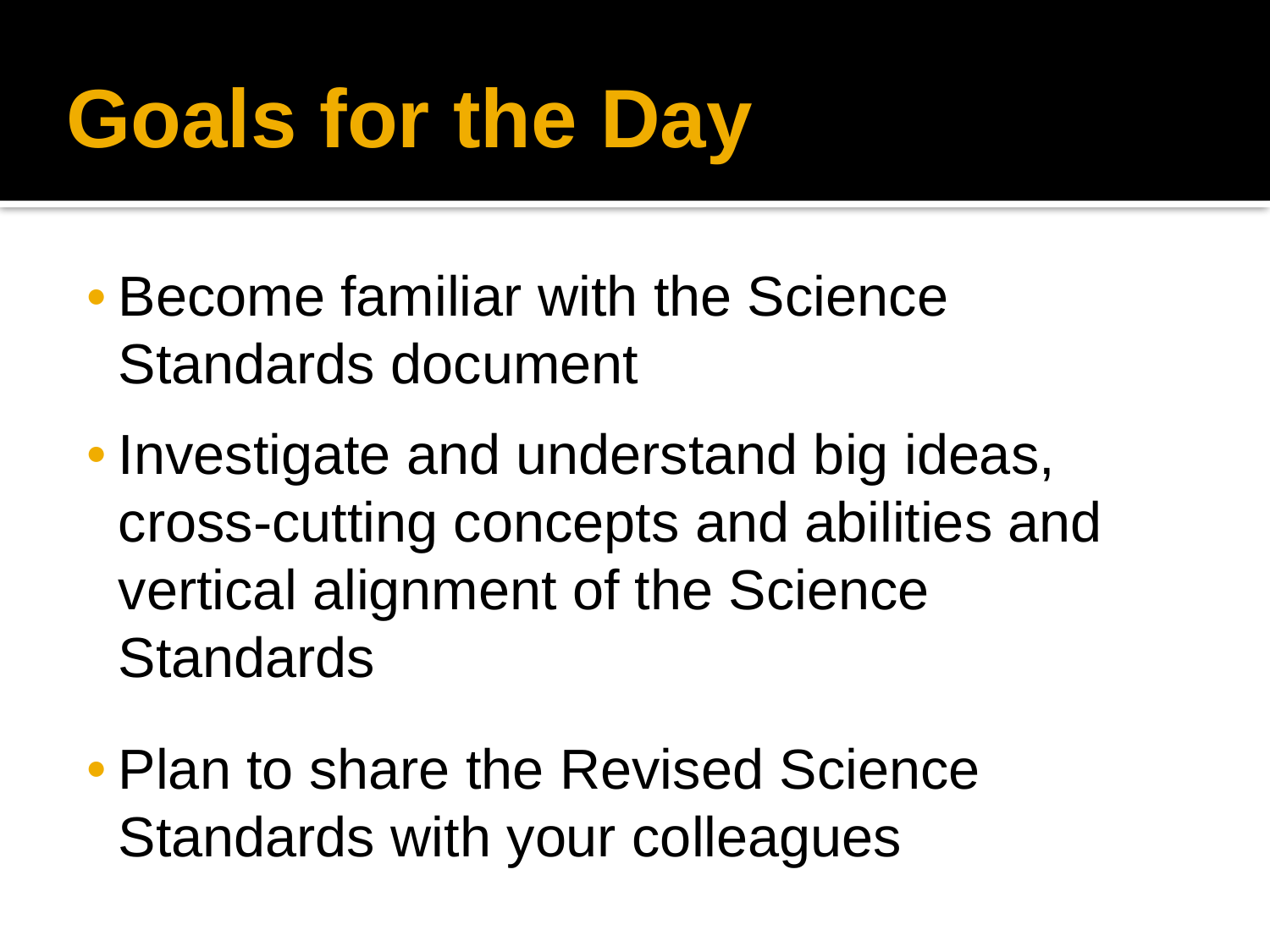

# Goals for the Day
Become familiar with the Science Standards document

Investigate and understand big ideas, cross-cutting concepts and abilities and vertical alignment of the Science Standards

Plan to share the Revised Science Standards with your colleagues